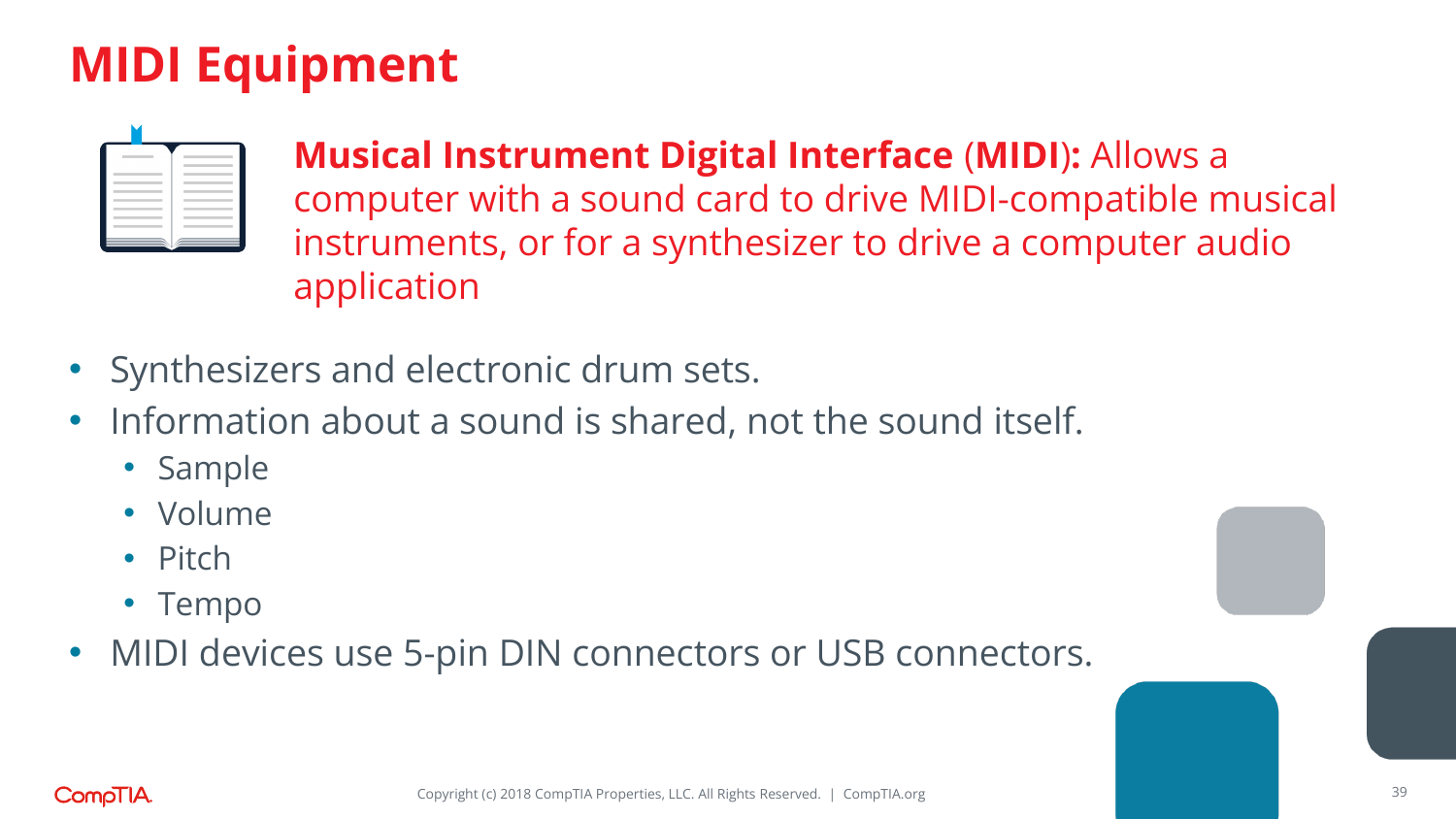

# MIDI Equipment
Musical Instrument Digital Interface (MIDI): Allows a computer with a sound card to drive MIDI-compatible musical instruments, or for a synthesizer to drive a computer audio application
Synthesizers and electronic drum sets.
Information about a sound is shared, not the sound itself.
Sample
Volume
Pitch
Tempo
MIDI devices use 5-pin DIN connectors or USB connectors.
39